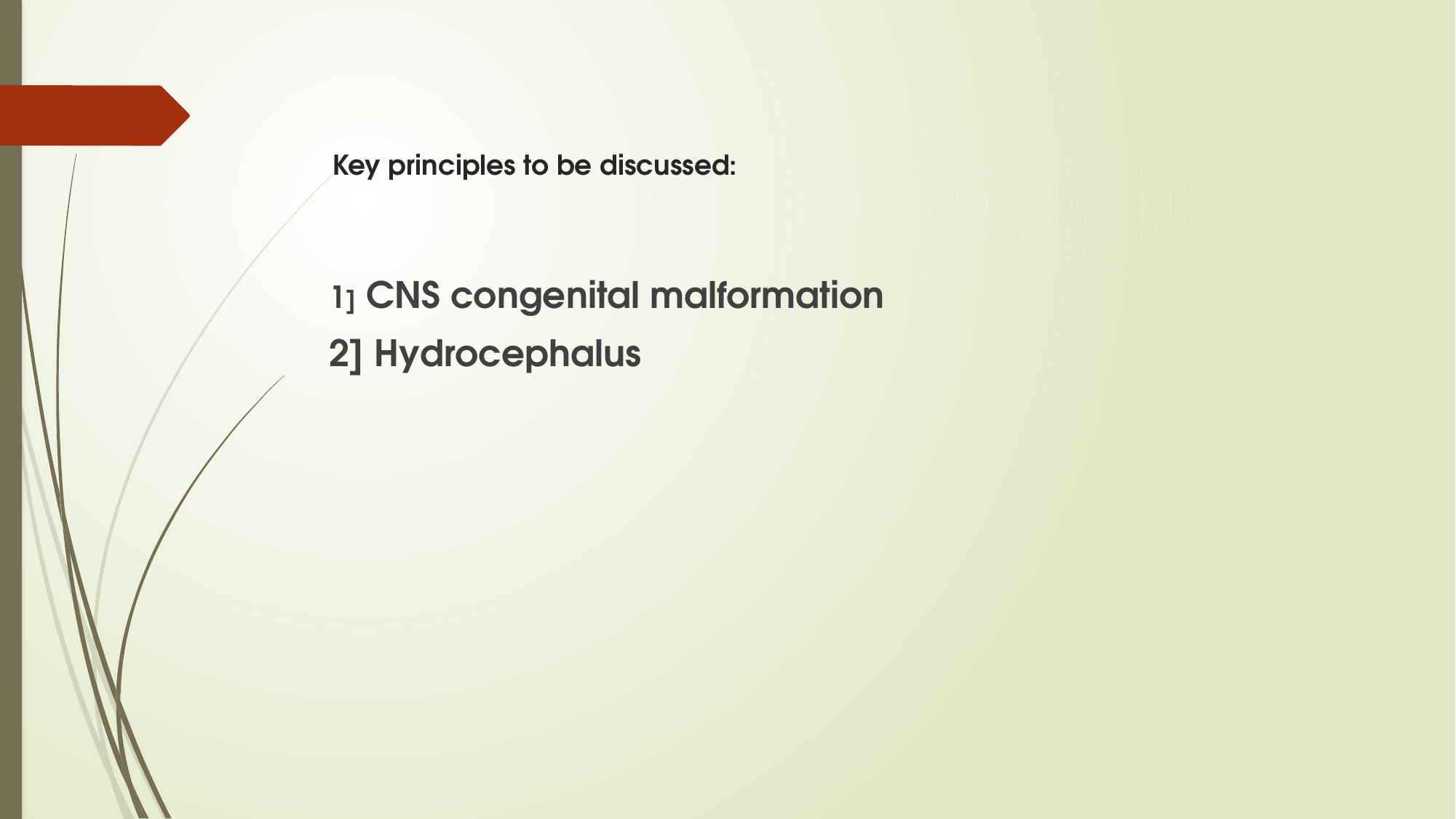

# Key principles to be discussed:
1] CNS congenital malformation
2] Hydrocephalus